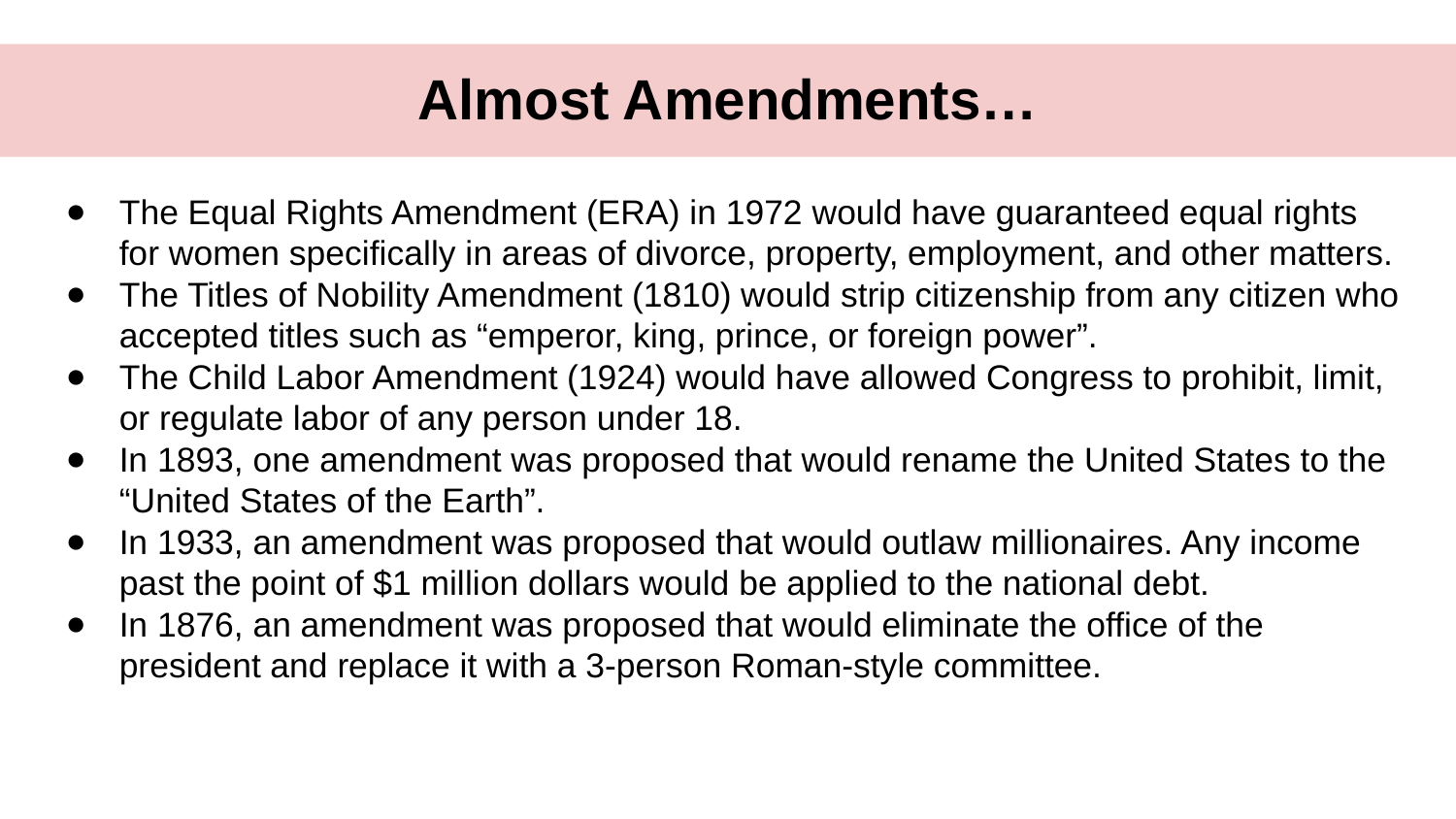

Almost Amendments…
The Equal Rights Amendment (ERA) in 1972 would have guaranteed equal rights for women specifically in areas of divorce, property, employment, and other matters.
The Titles of Nobility Amendment (1810) would strip citizenship from any citizen who accepted titles such as “emperor, king, prince, or foreign power”.
The Child Labor Amendment (1924) would have allowed Congress to prohibit, limit, or regulate labor of any person under 18.
In 1893, one amendment was proposed that would rename the United States to the “United States of the Earth”.
In 1933, an amendment was proposed that would outlaw millionaires. Any income past the point of $1 million dollars would be applied to the national debt.
In 1876, an amendment was proposed that would eliminate the office of the president and replace it with a 3-person Roman-style committee.